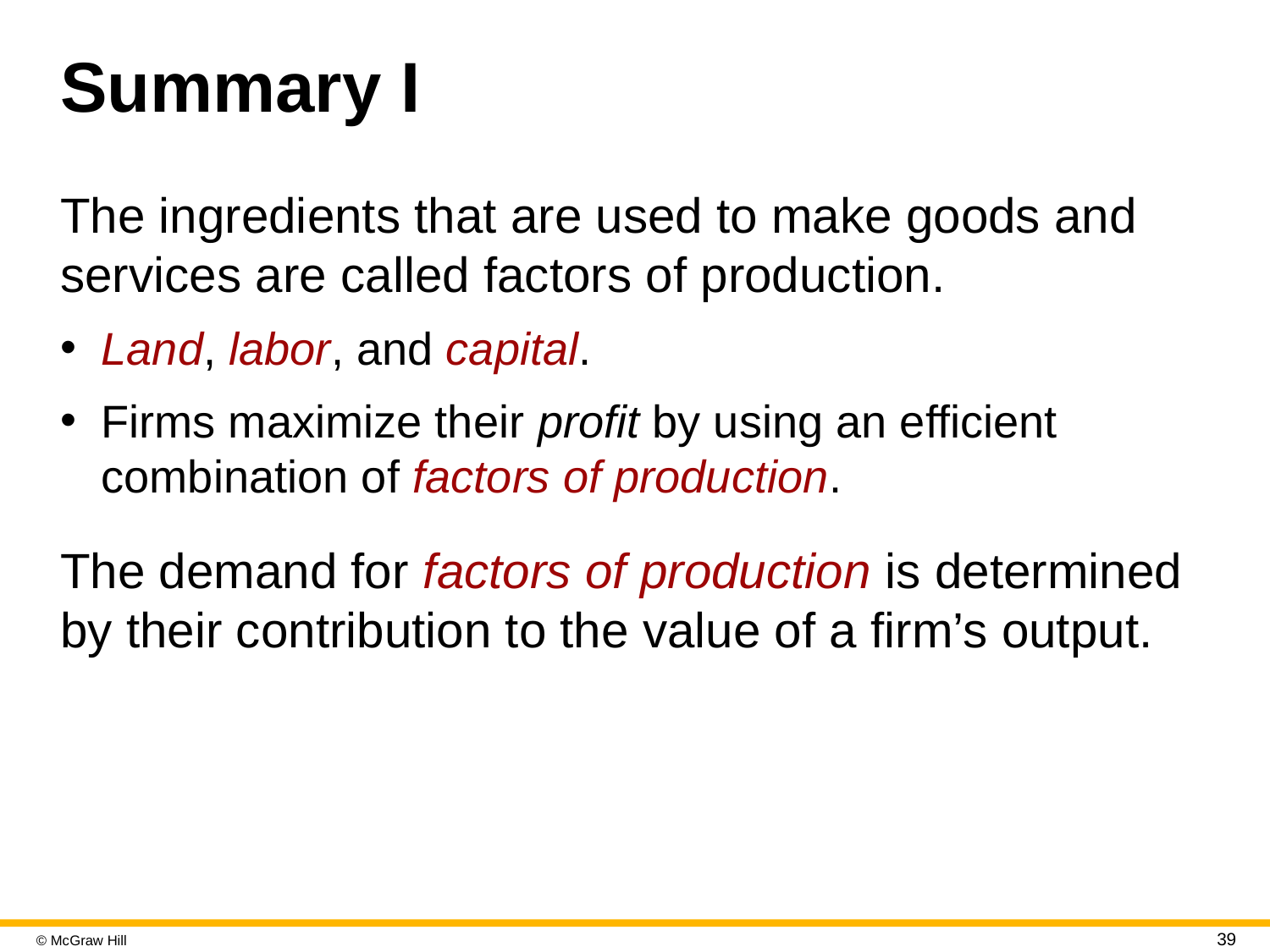

# Summary I
The ingredients that are used to make goods and services are called factors of production.
Land, labor, and capital.
Firms maximize their profit by using an efficient combination of factors of production.
The demand for factors of production is determined by their contribution to the value of a firm’s output.